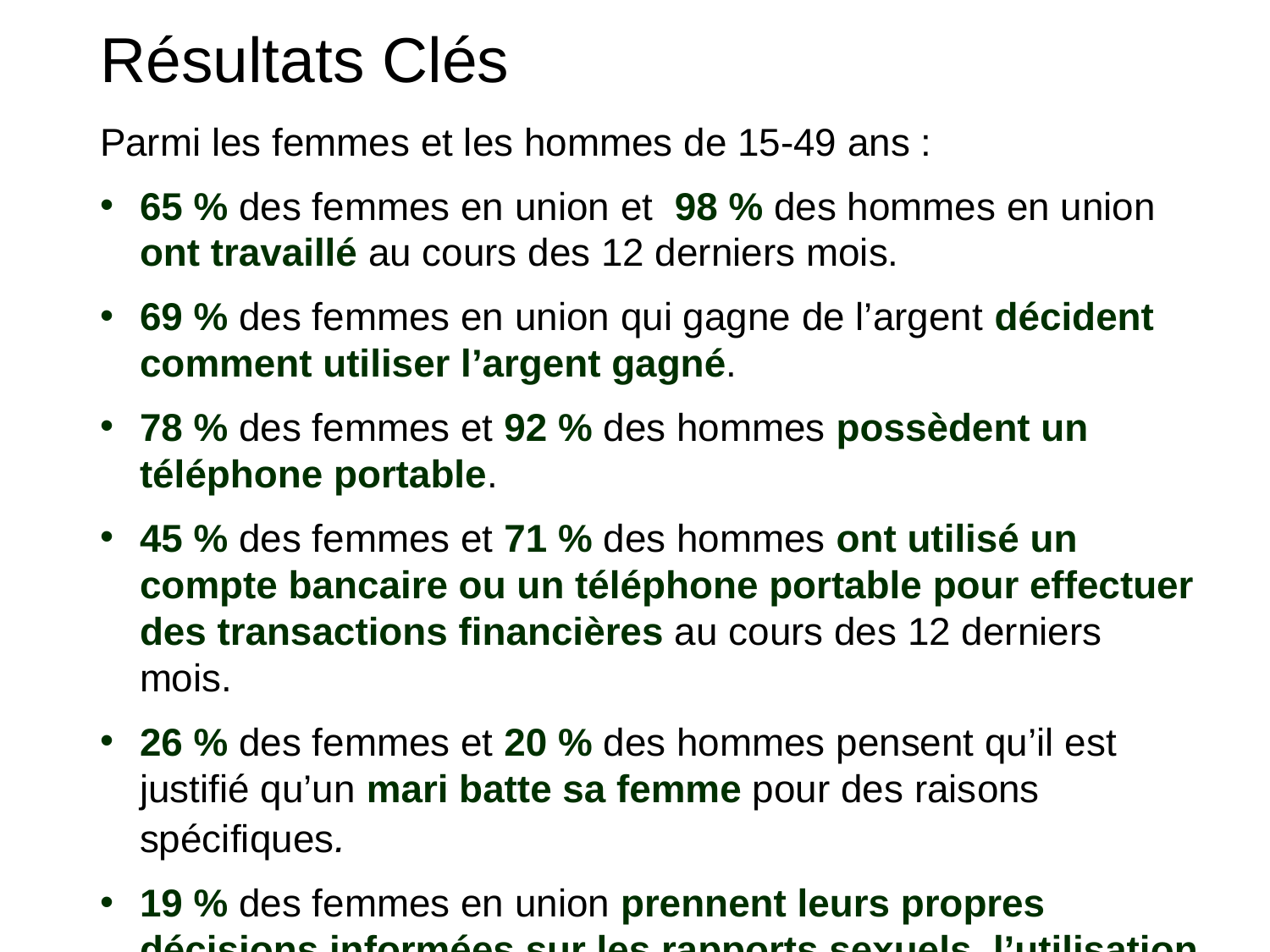

# Résultats Clés
Parmi les femmes et les hommes de 15-49 ans :
65 % des femmes en union et  98 % des hommes en union ont travaillé au cours des 12 derniers mois.
69 % des femmes en union qui gagne de l’argent décident comment utiliser l’argent gagné.
78 % des femmes et 92 % des hommes possèdent un téléphone portable.
45 % des femmes et 71 % des hommes ont utilisé un compte bancaire ou un téléphone portable pour effectuer des transactions financières au cours des 12 derniers mois.
26 % des femmes et 20 % des hommes pensent qu’il est justifié qu’un mari batte sa femme pour des raisons spécifiques.
19 % des femmes en union prennent leurs propres décisions informées sur les rapports sexuels, l’utilisation de contraceptifs et la santé reproductive